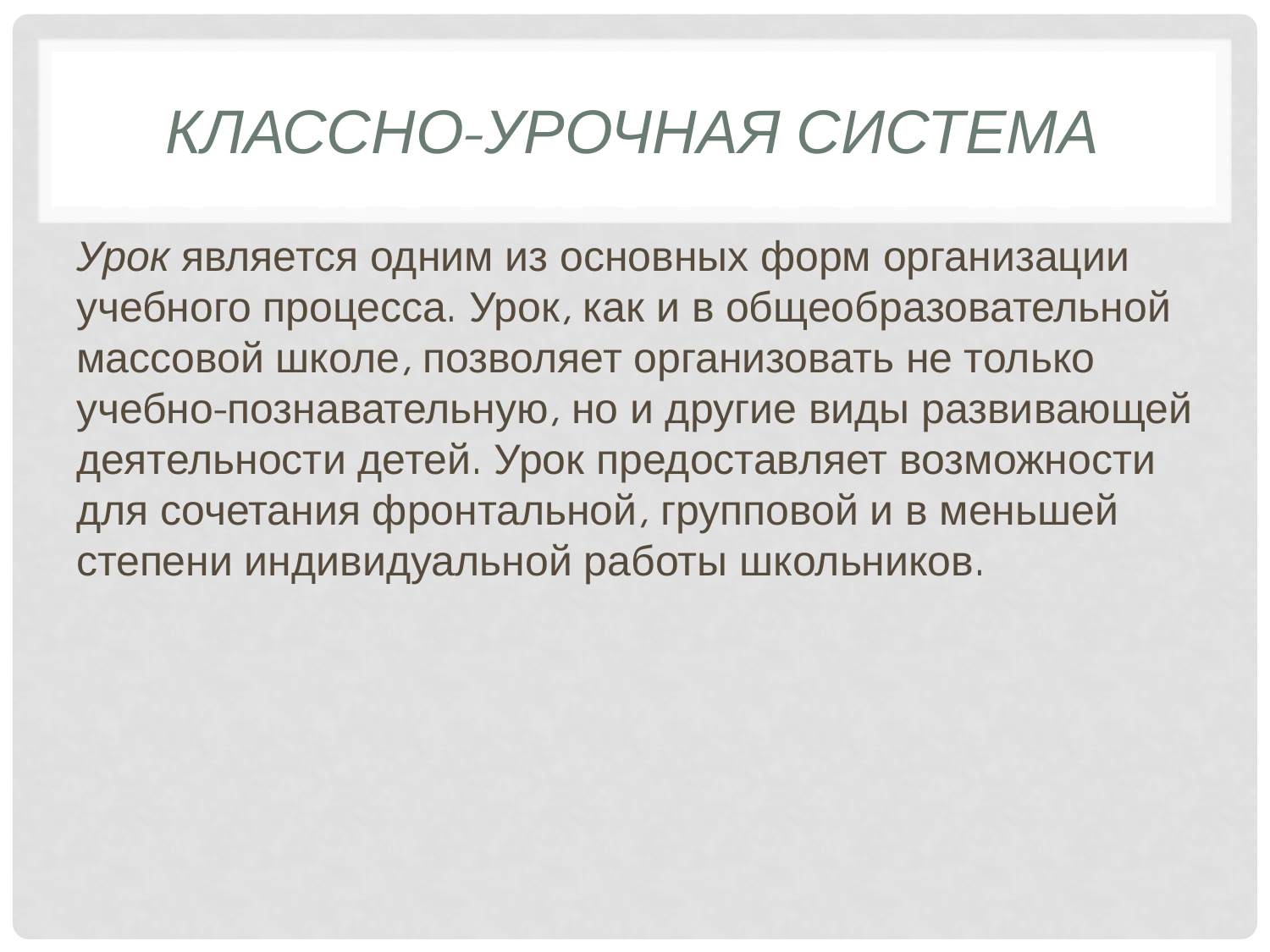

# Классно-урочная система
Урок является одним из основных форм организации учебного процесса. Урок, как и в общеобразовательной массовой школе, позволяет организовать не только учебно-познавательную, но и другие виды развивающей деятельности детей. Урок предоставляет возможности для сочетания фронтальной, групповой и в меньшей степени индивидуальной работы школьников.